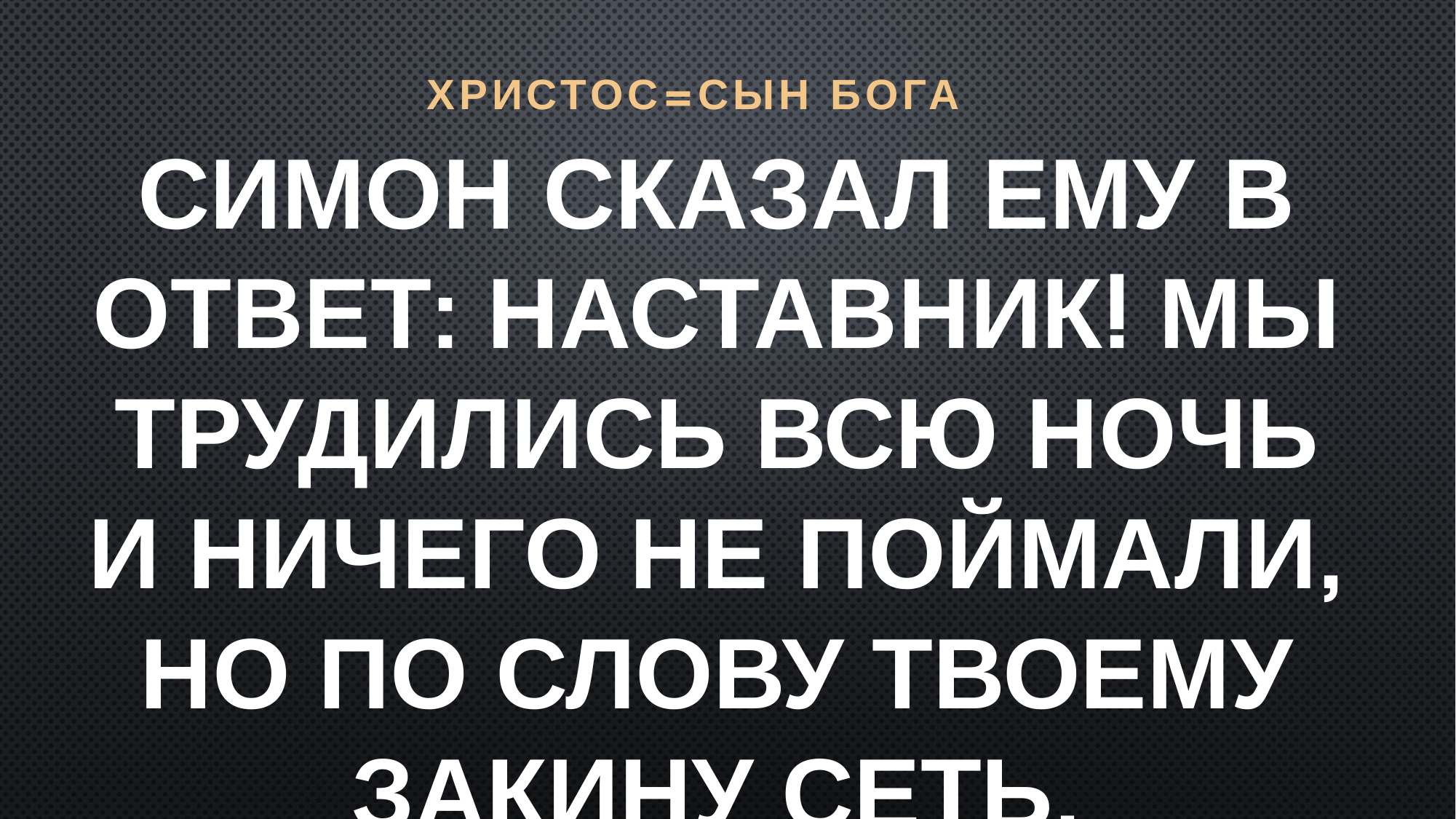

ХРИСТОС=СЫН БОГА
Симон сказал Ему в ответ: Наставник! мы трудились всю ночь и ничего не поймали, но по слову Твоему закину сеть.